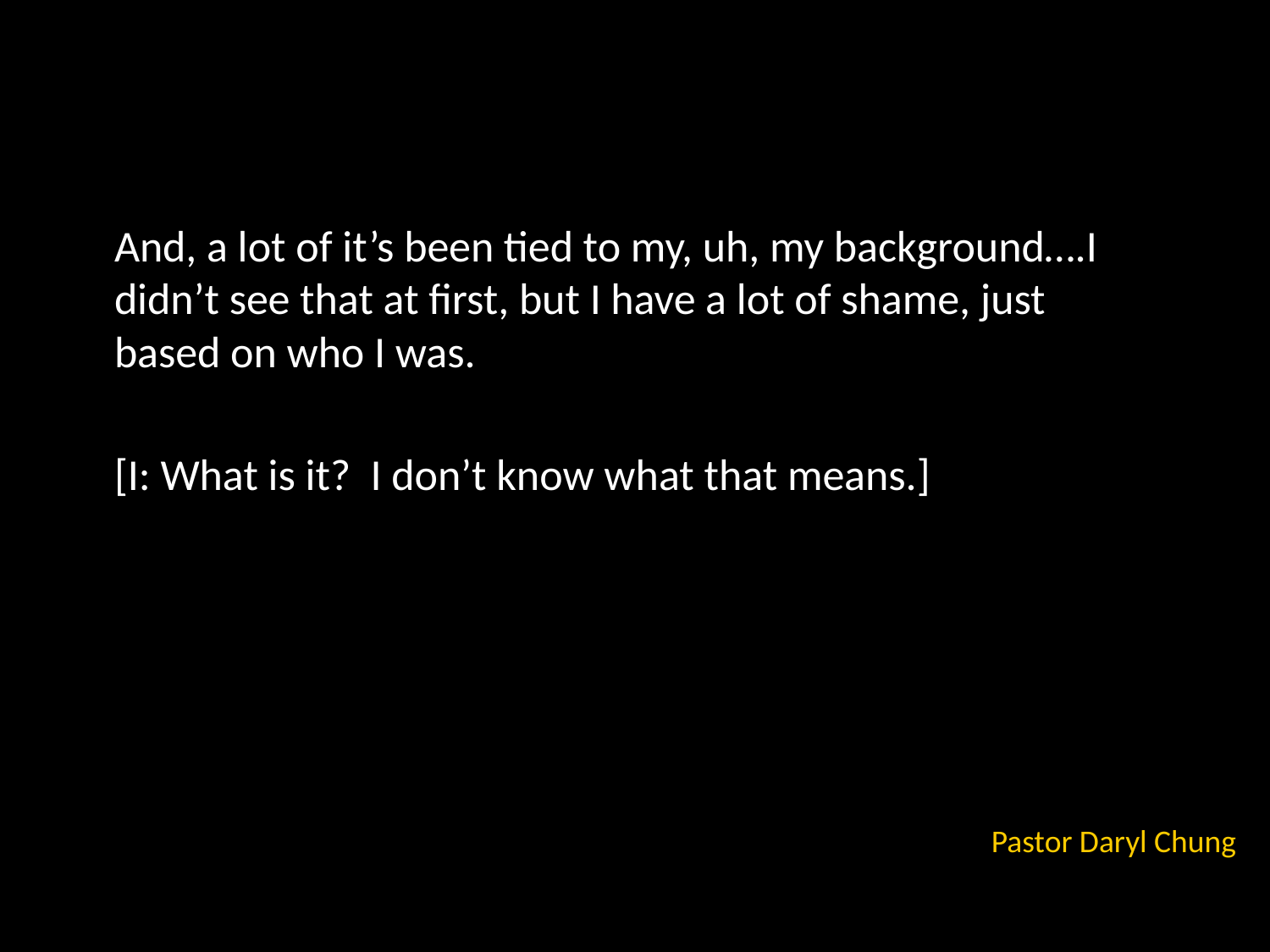

#
And, a lot of it’s been tied to my, uh, my background….I didn’t see that at first, but I have a lot of shame, just based on who I was.

[I: What is it?  I don’t know what that means.]

Pastor Daryl Chung